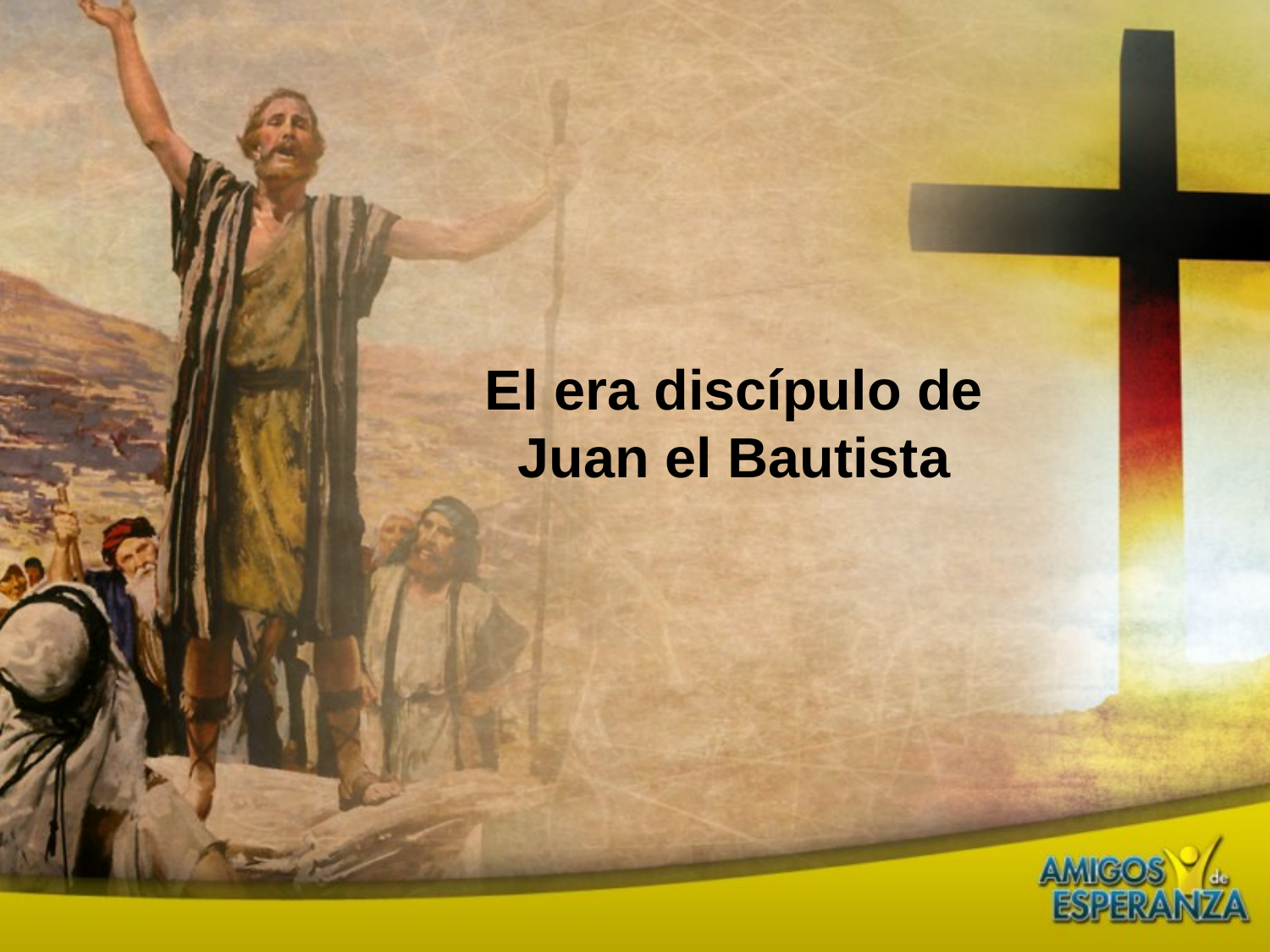

El era discípulo de Juan el Bautista